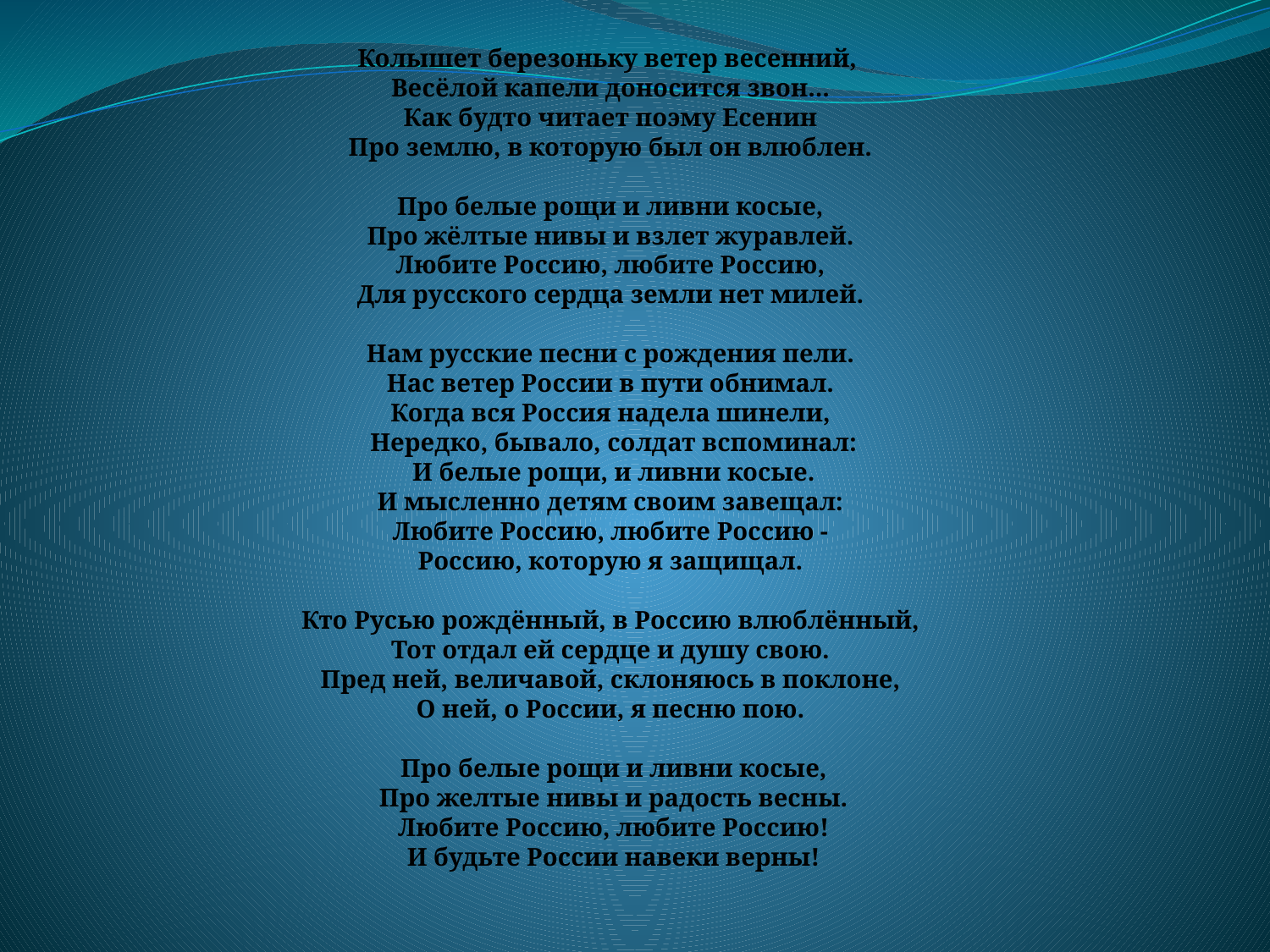

#
  Колышет березоньку ветер весенний, 
Весёлой капели доносится звон... 
Как будто читает поэму Есенин 
Про землю, в которую был он влюблен. 
Про белые рощи и ливни косые, 
Про жёлтые нивы и взлет журавлей. 
Любите Россию, любите Россию, 
Для русского сердца земли нет милей. 
Нам русские песни с рождения пели. 
Нас ветер России в пути обнимал. 
Когда вся Россия надела шинели, 
Нередко, бывало, солдат вспоминал:
 И белые рощи, и ливни косые. 
И мысленно детям своим завещал: 
Любите Россию, любите Россию - 
Россию, которую я защищал. 
Кто Русью рождённый, в Россию влюблённый, 
Тот отдал ей сердце и душу свою. 
Пред ней, величавой, склоняюсь в поклоне, 
О ней, о России, я песню пою. 
Про белые рощи и ливни косые,
Про желтые нивы и радость весны.
Любите Россию, любите Россию!
И будьте России навеки верны!